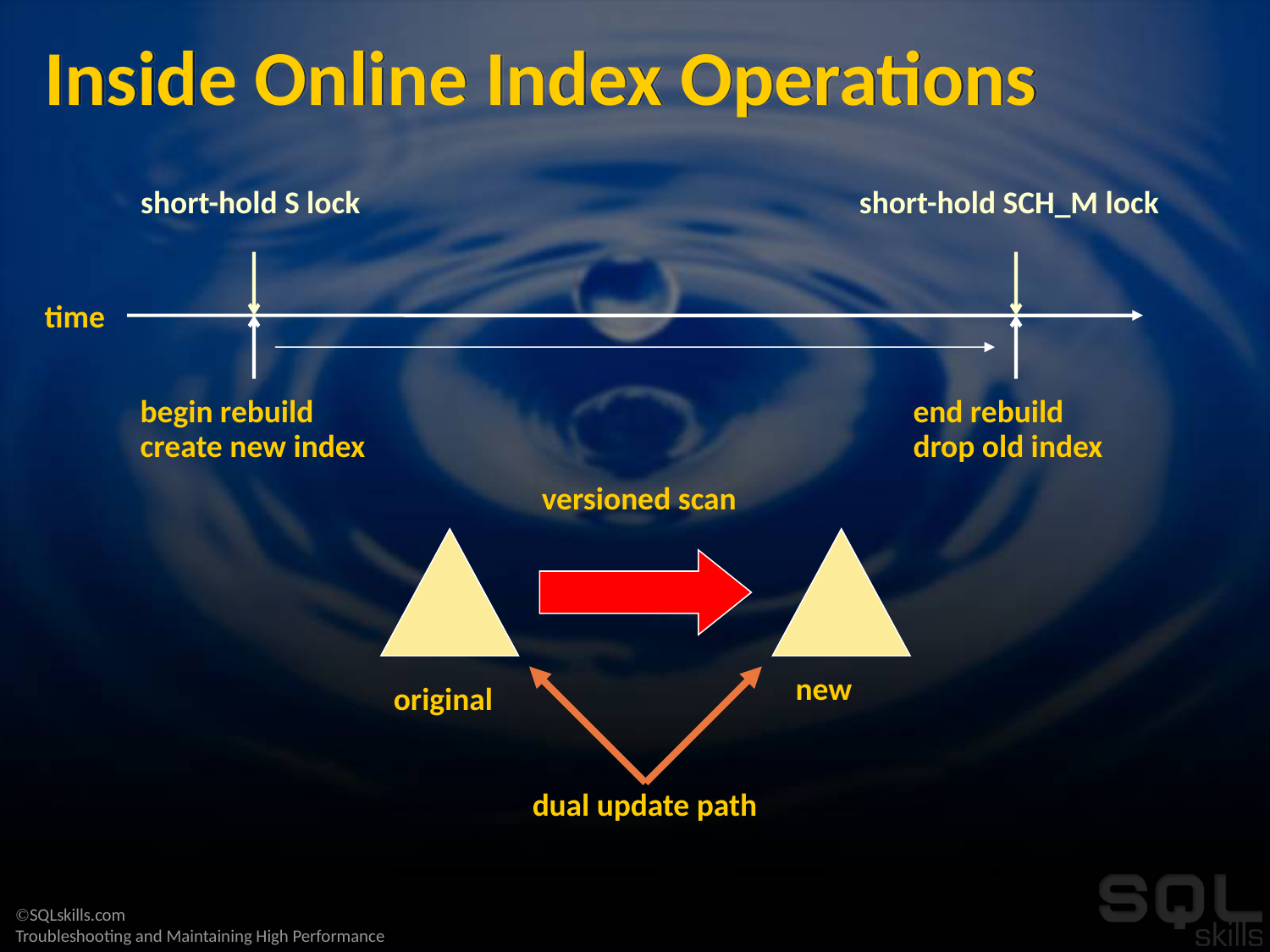

# Inside Online Index Operations
short-hold S lock
short-hold SCH_M lock

time

begin rebuild
create new index
end rebuild
drop old index
versioned scan

new
original
dual update path